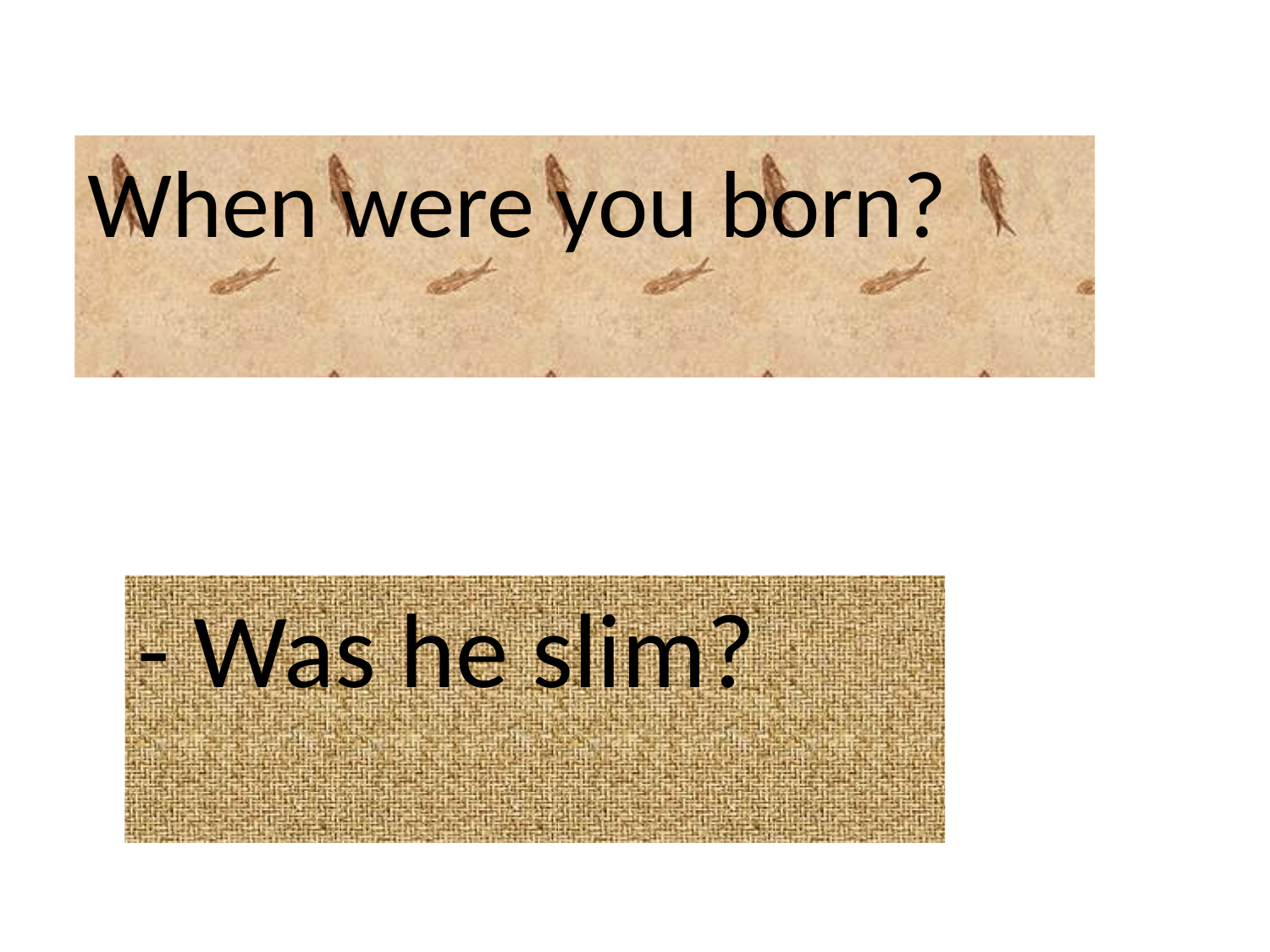

When were you born?
- Was he slim?